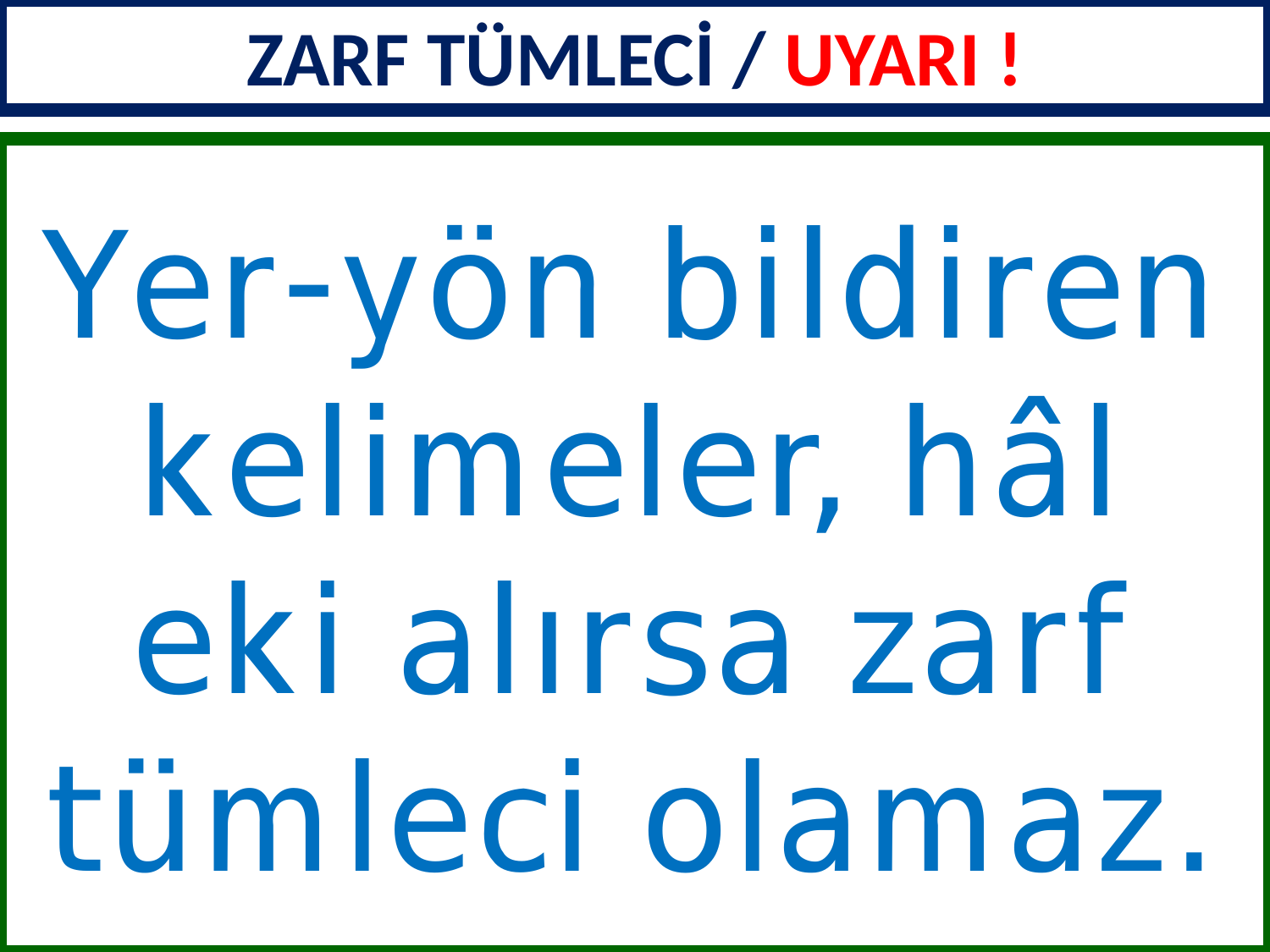

ZARF TÜMLECİ / UYARI !
Yer-yön bildiren kelimeler, hâl eki alırsa zarf tümleci olamaz.